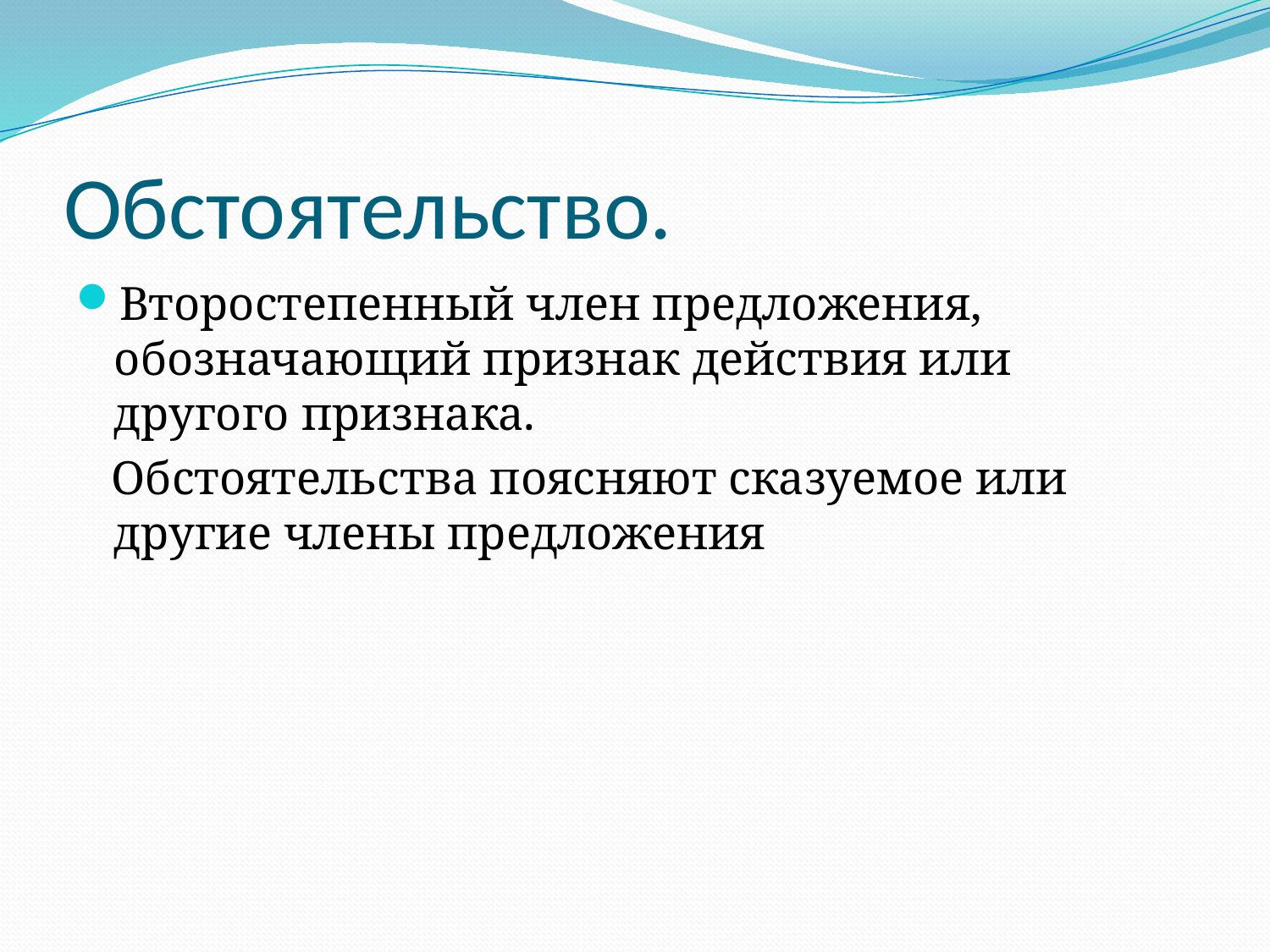

# Обстоятельство.
Второстепенный член предложения, обозначающий признак действия или другого признака.
   Обстоятельства поясняют сказуемое или другие члены предложения